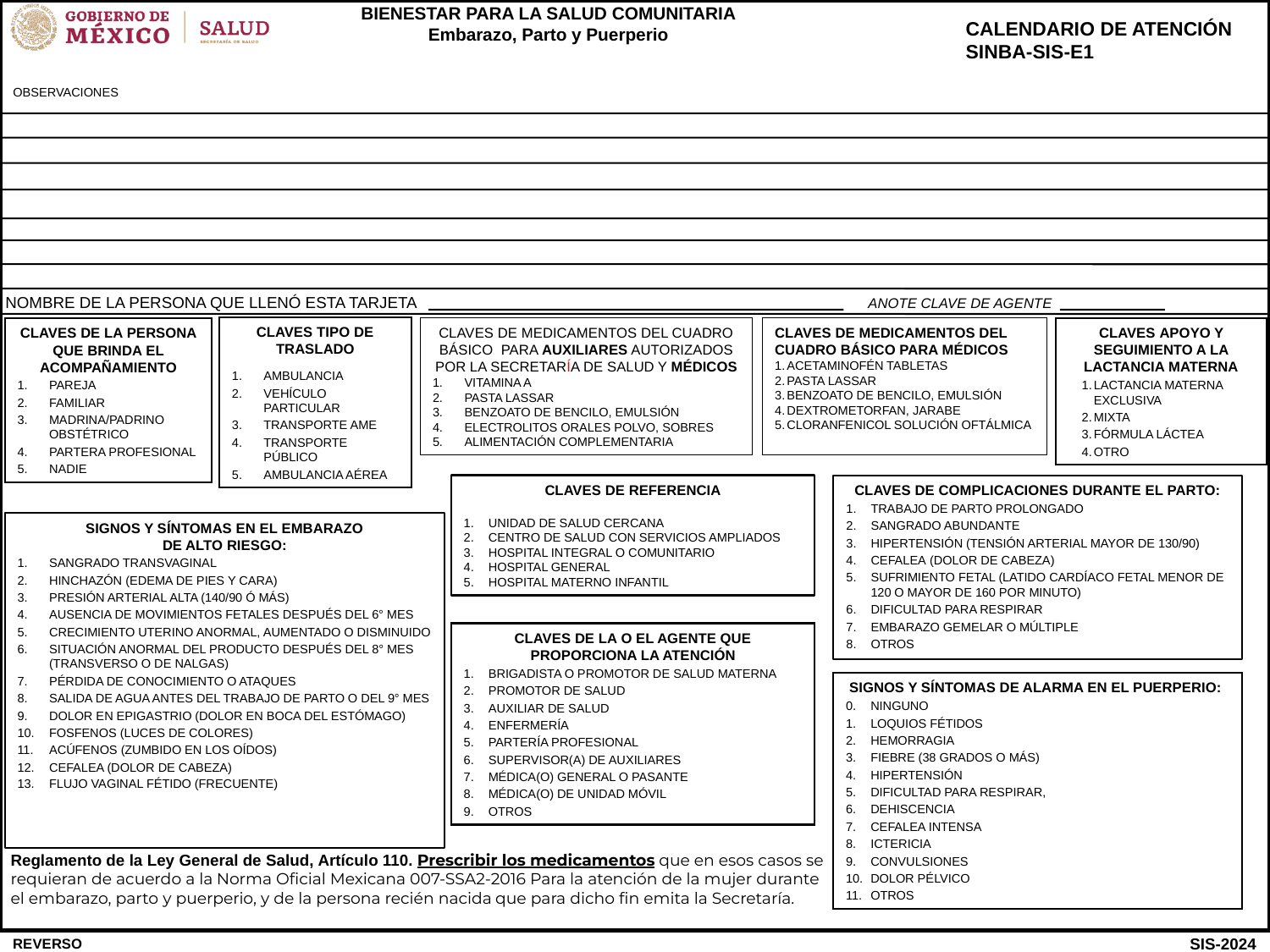

CALENDARIO DE ATENCIÓN SINBA-SIS-E1
OBSERVACIONES

NOMBRE DE LA PERSONA QUE LLENÓ ESTA TARJETA
ANOTE CLAVE DE AGENTE

CLAVES TIPO DE TRASLADO

AMBULANCIA
VEHÍCULO PARTICULAR
TRANSPORTE AME
TRANSPORTE PÚBLICO
AMBULANCIA AÉREA
CLAVES APOYO Y SEGUIMIENTO A LA LACTANCIA MATERNA
LACTANCIA MATERNA EXCLUSIVA
MIXTA
FÓRMULA LÁCTEA
OTRO
CLAVES DE LA PERSONA QUE BRINDA EL ACOMPAÑAMIENTO
PAREJA
FAMILIAR
MADRINA/PADRINO OBSTÉTRICO
PARTERA PROFESIONAL
NADIE
CLAVES DE MEDICAMENTOS DEL CUADRO BÁSICO  PARA AUXILIARES AUTORIZADOS POR LA SECRETARÍA DE SALUD Y MÉDICOS
VITAMINA A
PASTA LASSAR
BENZOATO DE BENCILO, EMULSIÓN
ELECTROLITOS ORALES POLVO, SOBRES
ALIMENTACIÓN COMPLEMENTARIA
CLAVES DE MEDICAMENTOS DEL CUADRO BÁSICO PARA MÉDICOS
ACETAMINOFÉN TABLETAS
PASTA LASSAR
BENZOATO DE BENCILO, EMULSIÓN
DEXTROMETORFAN, JARABE
CLORANFENICOL SOLUCIÓN OFTÁLMICA

CLAVES DE REFERENCIA

UNIDAD DE SALUD CERCANA
CENTRO DE SALUD CON SERVICIOS AMPLIADOS
HOSPITAL INTEGRAL O COMUNITARIO
HOSPITAL GENERAL
HOSPITAL MATERNO INFANTIL
CLAVES DE COMPLICACIONES DURANTE EL PARTO:
TRABAJO DE PARTO PROLONGADO
SANGRADO ABUNDANTE
HIPERTENSIÓN (TENSIÓN ARTERIAL MAYOR DE 130/90)
CEFALEA (DOLOR DE CABEZA)
SUFRIMIENTO FETAL (LATIDO CARDÍACO FETAL MENOR DE 120 O MAYOR DE 160 POR MINUTO)
DIFICULTAD PARA RESPIRAR
EMBARAZO GEMELAR O MÚLTIPLE
OTROS
SIGNOS Y SÍNTOMAS EN EL EMBARAZO
DE ALTO RIESGO:
SANGRADO TRANSVAGINAL
HINCHAZÓN (EDEMA DE PIES Y CARA)
PRESIÓN ARTERIAL ALTA (140/90 Ó MÁS)
AUSENCIA DE MOVIMIENTOS FETALES DESPUÉS DEL 6° MES
CRECIMIENTO UTERINO ANORMAL, AUMENTADO O DISMINUIDO
SITUACIÓN ANORMAL DEL PRODUCTO DESPUÉS DEL 8° MES (TRANSVERSO O DE NALGAS)
PÉRDIDA DE CONOCIMIENTO O ATAQUES
SALIDA DE AGUA ANTES DEL TRABAJO DE PARTO O DEL 9° MES
DOLOR EN EPIGASTRIO (DOLOR EN BOCA DEL ESTÓMAGO)
FOSFENOS (LUCES DE COLORES)
ACÚFENOS (ZUMBIDO EN LOS OÍDOS)
CEFALEA (DOLOR DE CABEZA)
FLUJO VAGINAL FÉTIDO (FRECUENTE)
CLAVES DE LA O EL AGENTE QUE PROPORCIONA LA ATENCIÓN
BRIGADISTA O PROMOTOR DE SALUD MATERNA
PROMOTOR DE SALUD
AUXILIAR DE SALUD
ENFERMERÍA
PARTERÍA PROFESIONAL
SUPERVISOR(A) DE AUXILIARES
MÉDICA(O) GENERAL O PASANTE
MÉDICA(O) DE UNIDAD MÓVIL
OTROS
SIGNOS Y SÍNTOMAS DE ALARMA EN EL PUERPERIO:
0.	NINGUNO
1.	LOQUIOS FÉTIDOS
2.	HEMORRAGIA
3.	FIEBRE (38 GRADOS O MÁS)
4.	HIPERTENSIÓN
5.	DIFICULTAD PARA RESPIRAR,
6.	DEHISCENCIA
7.	CEFALEA INTENSA
8.	ICTERICIA
9.	CONVULSIONES
10.	DOLOR PÉLVICO
11.	OTROS
Reglamento de la Ley General de Salud, Artículo 110. Prescribir los medicamentos que en esos casos se requieran de acuerdo a la Norma Oficial Mexicana 007-SSA2-2016 Para la atención de la mujer durante el embarazo, parto y puerperio, y de la persona recién nacida que para dicho fin emita la Secretaría.
REVERSO